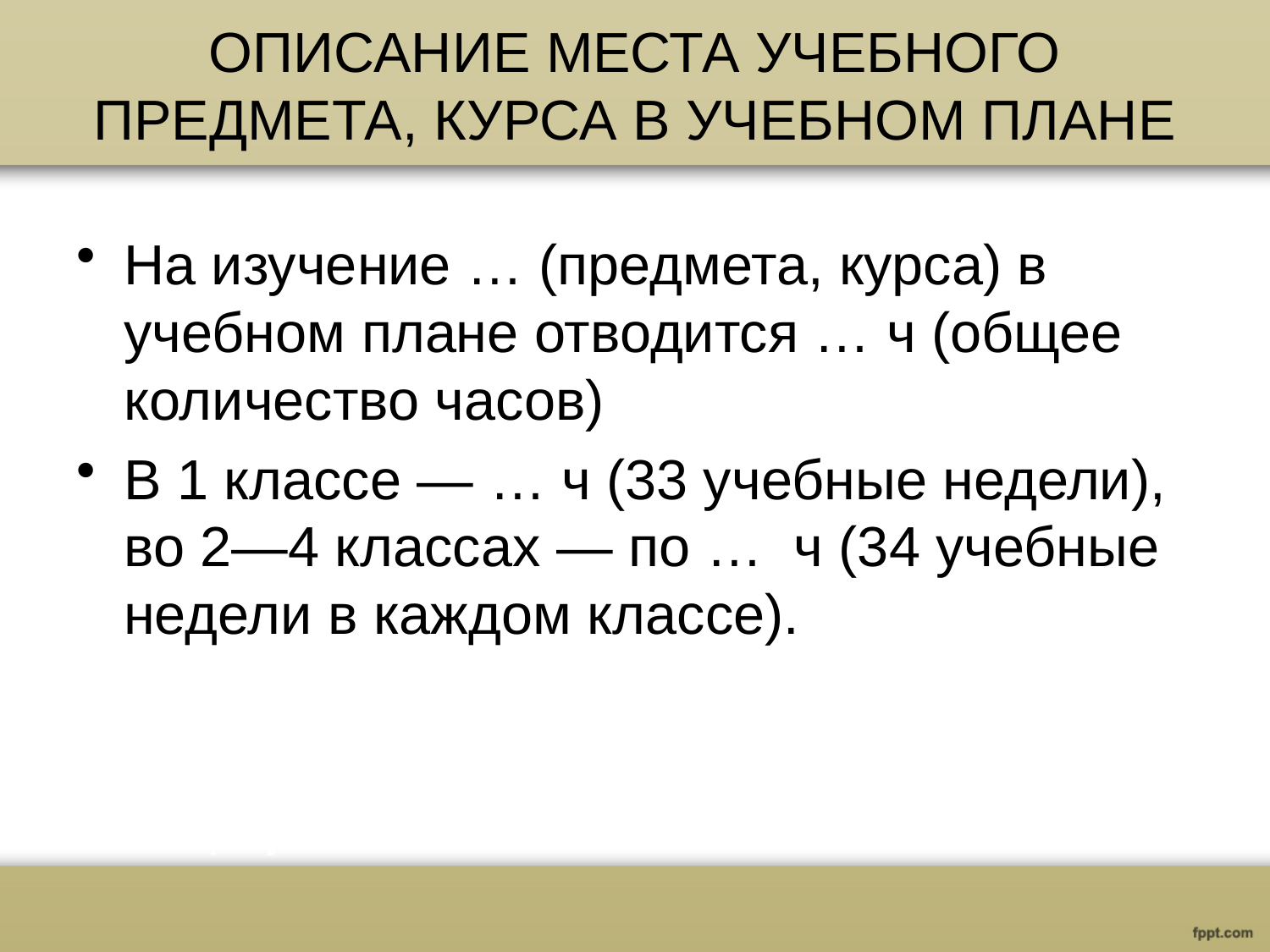

# ОПИСАНИЕ МЕСТА УЧЕБНОГО ПРЕДМЕТА, КУРСА В УЧЕБНОМ ПЛАНЕ
На изучение … (предмета, курса) в учебном плане отводится … ч (общее количество часов)
В 1 классе — … ч (33 учебные недели),  во 2—4 классах — по …  ч (34 учебные недели в каждом классе).